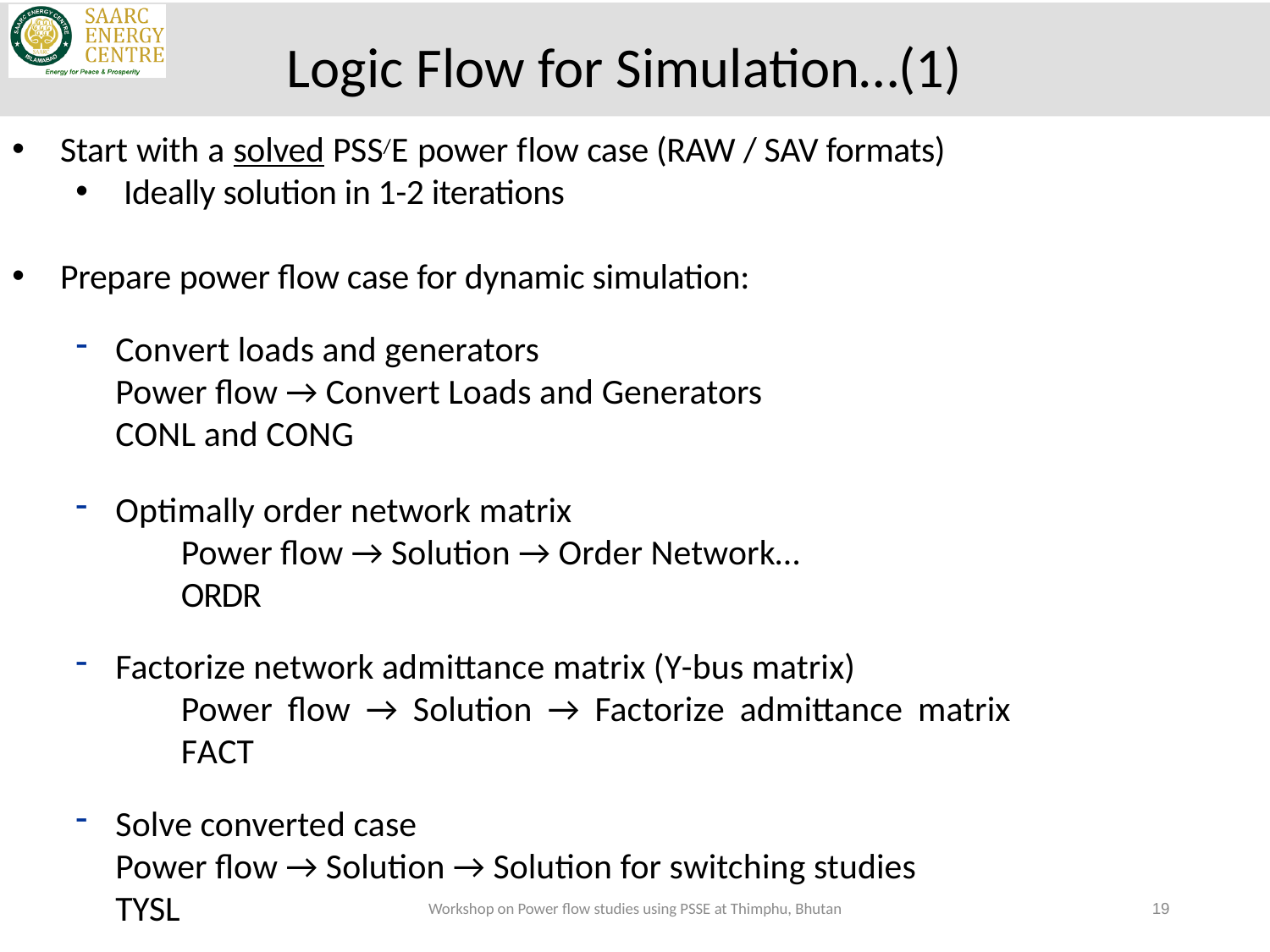

Logic Flow for Simulation…(1)
Start with a solved PSS/E power flow case (RAW / SAV formats)
Ideally solution in 1-2 iterations

Prepare power flow case for dynamic simulation:
Convert loads and generators
Power flow → Convert Loads and Generators
CONL and CONG

Optimally order network matrix
	Power flow → Solution → Order Network…
	ORDR

Factorize network admittance matrix (Y-bus matrix)
	Power flow → Solution → Factorize admittance matrix  	FACT

Solve converted case
Power flow → Solution → Solution for switching studies
TYSL
Workshop on Power flow studies using PSSE at Thimphu, Bhutan
19